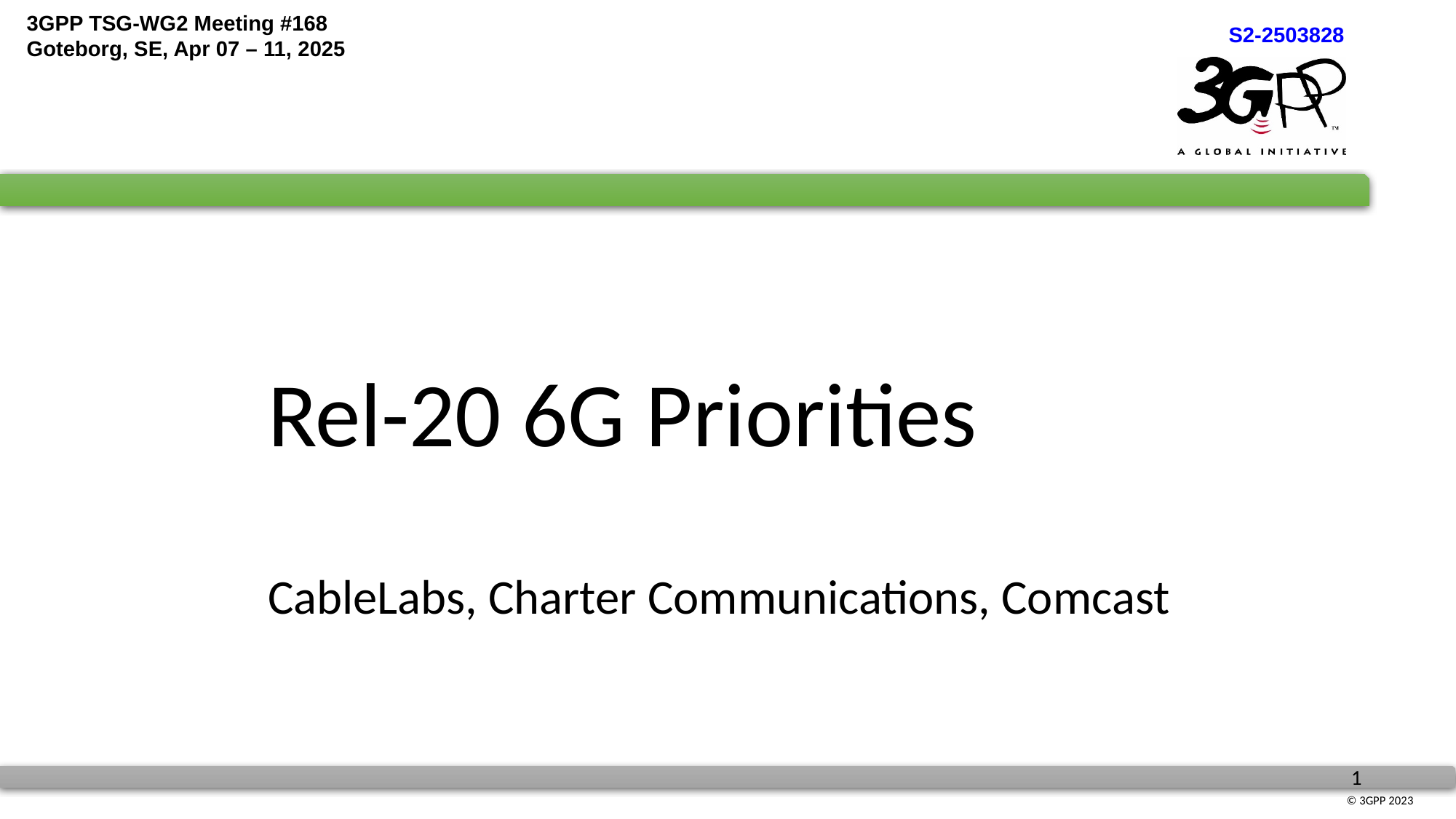

# Rel-20 6G Priorities
CableLabs, Charter Communications, Comcast